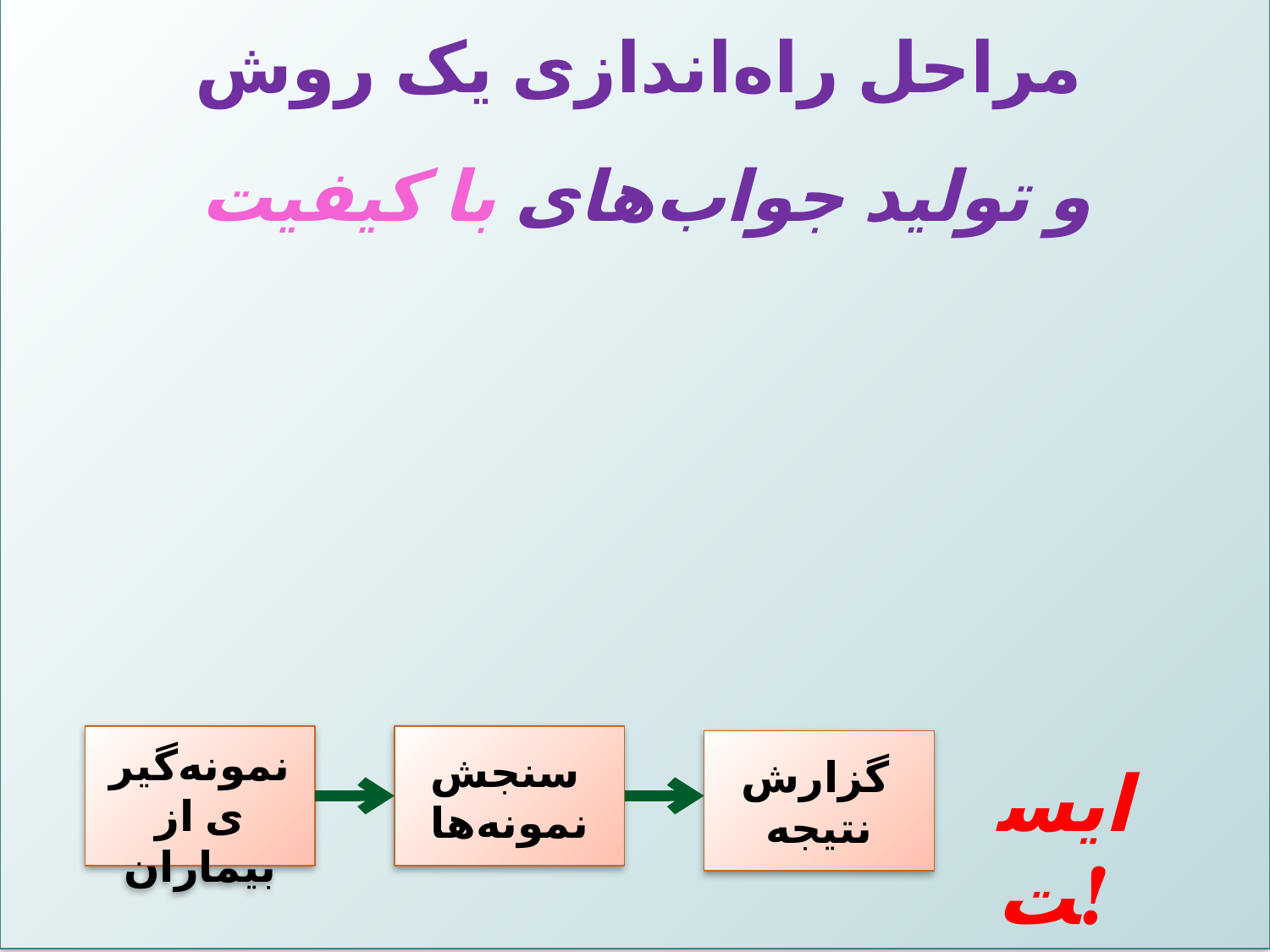

8
مراحل راه‌اندازی یک روش
و تولید جواب‌های با کیفیت
 نمونه‌گیری از بیماران
 سنجش نمونه‌ها
 گزارش نتیجه
ایست!